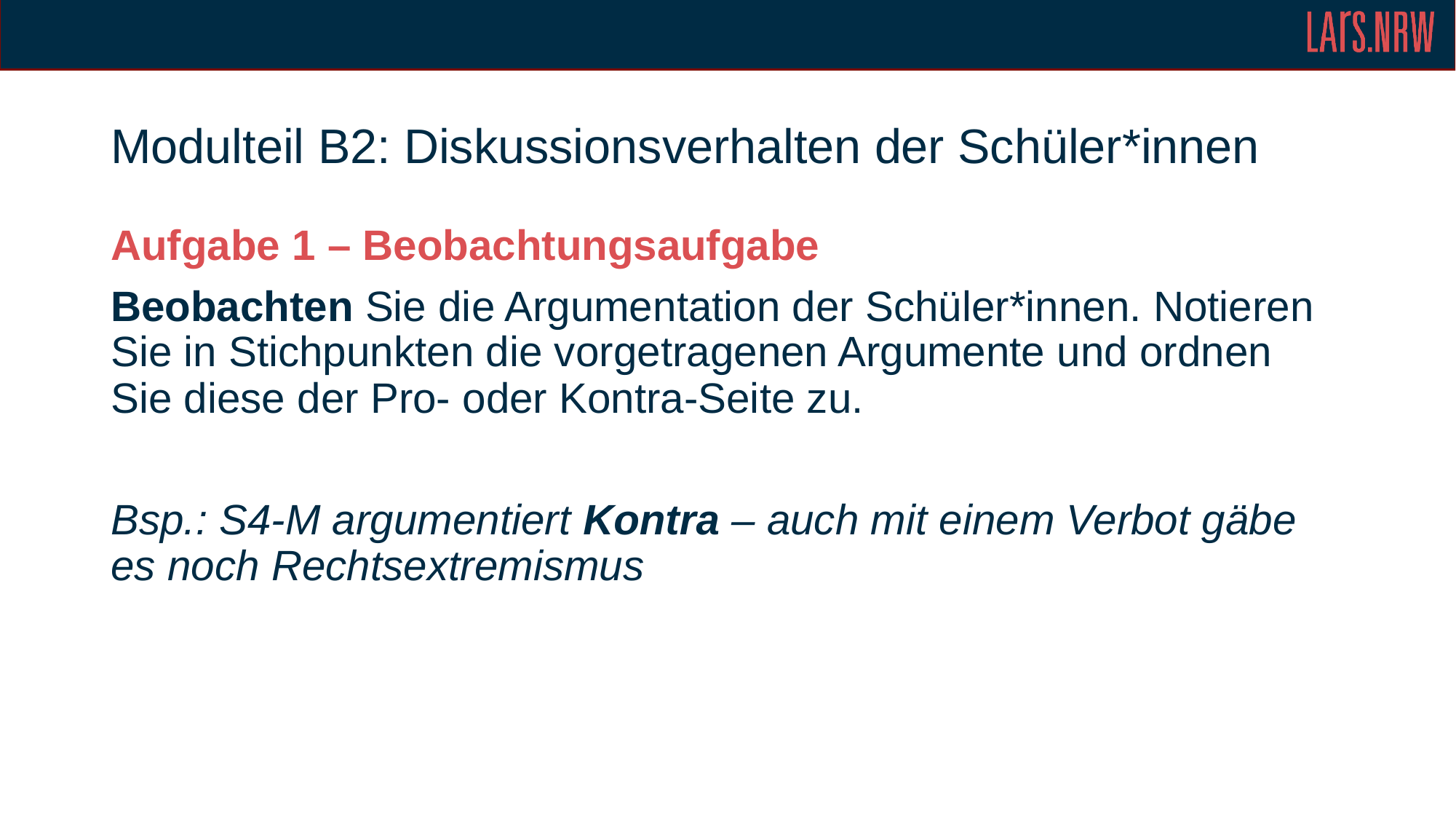

# Modulteil B2: Diskussionsverhalten der Schüler*innen
Aufgabe 1 – Beobachtungsaufgabe
Beobachten Sie die Argumentation der Schüler*innen. Notieren Sie in Stichpunkten die vorgetragenen Argumente und ordnen Sie diese der Pro- oder Kontra-Seite zu.

Bsp.: S4-M argumentiert Kontra – auch mit einem Verbot gäbe es noch Rechtsextremismus